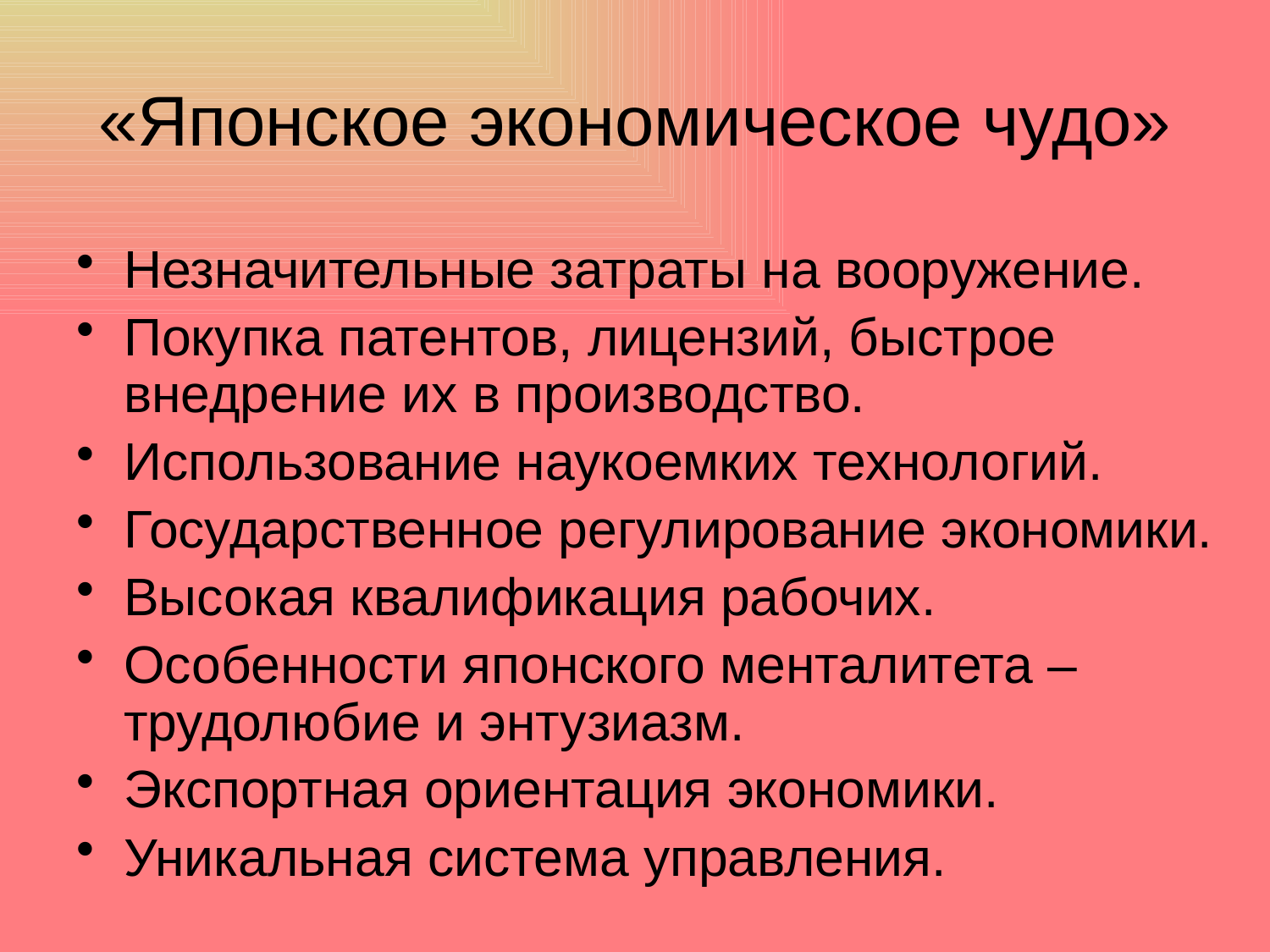

# «Японское экономическое чудо»
Незначительные затраты на вооружение.
Покупка патентов, лицензий, быстрое внедрение их в производство.
Использование наукоемких технологий.
Государственное регулирование экономики.
Высокая квалификация рабочих.
Особенности японского менталитета – трудолюбие и энтузиазм.
Экспортная ориентация экономики.
Уникальная система управления.